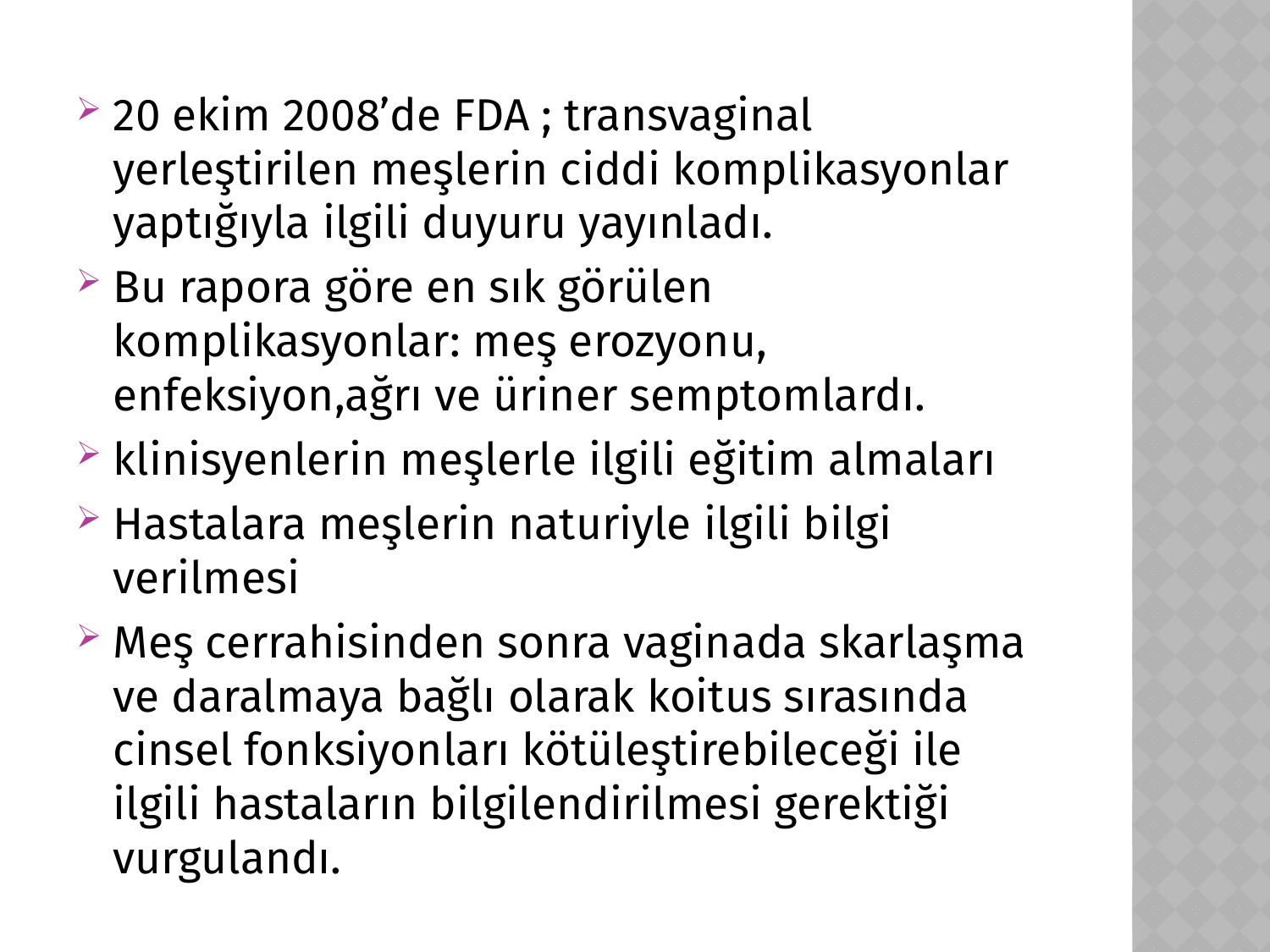

20 ekim 2008’de FDA ; transvaginal yerleştirilen meşlerin ciddi komplikasyonlar yaptığıyla ilgili duyuru yayınladı.
Bu rapora göre en sık görülen komplikasyonlar: meş erozyonu, enfeksiyon,ağrı ve üriner semptomlardı.
klinisyenlerin meşlerle ilgili eğitim almaları
Hastalara meşlerin naturiyle ilgili bilgi verilmesi
Meş cerrahisinden sonra vaginada skarlaşma ve daralmaya bağlı olarak koitus sırasında cinsel fonksiyonları kötüleştirebileceği ile ilgili hastaların bilgilendirilmesi gerektiği vurgulandı.